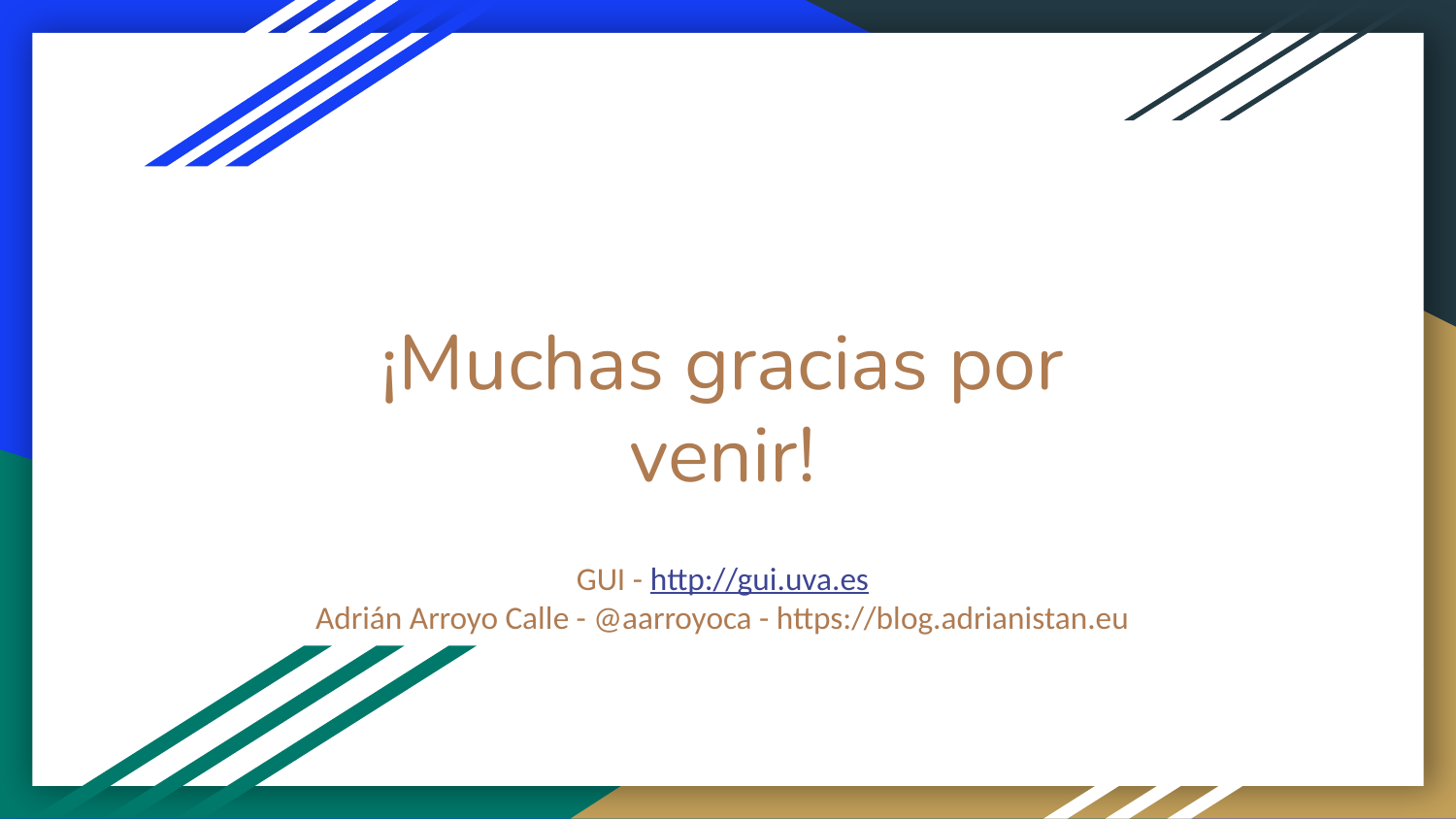

# ¡Muchas gracias por venir!
GUI - http://gui.uva.es
Adrián Arroyo Calle - @aarroyoca - https://blog.adrianistan.eu